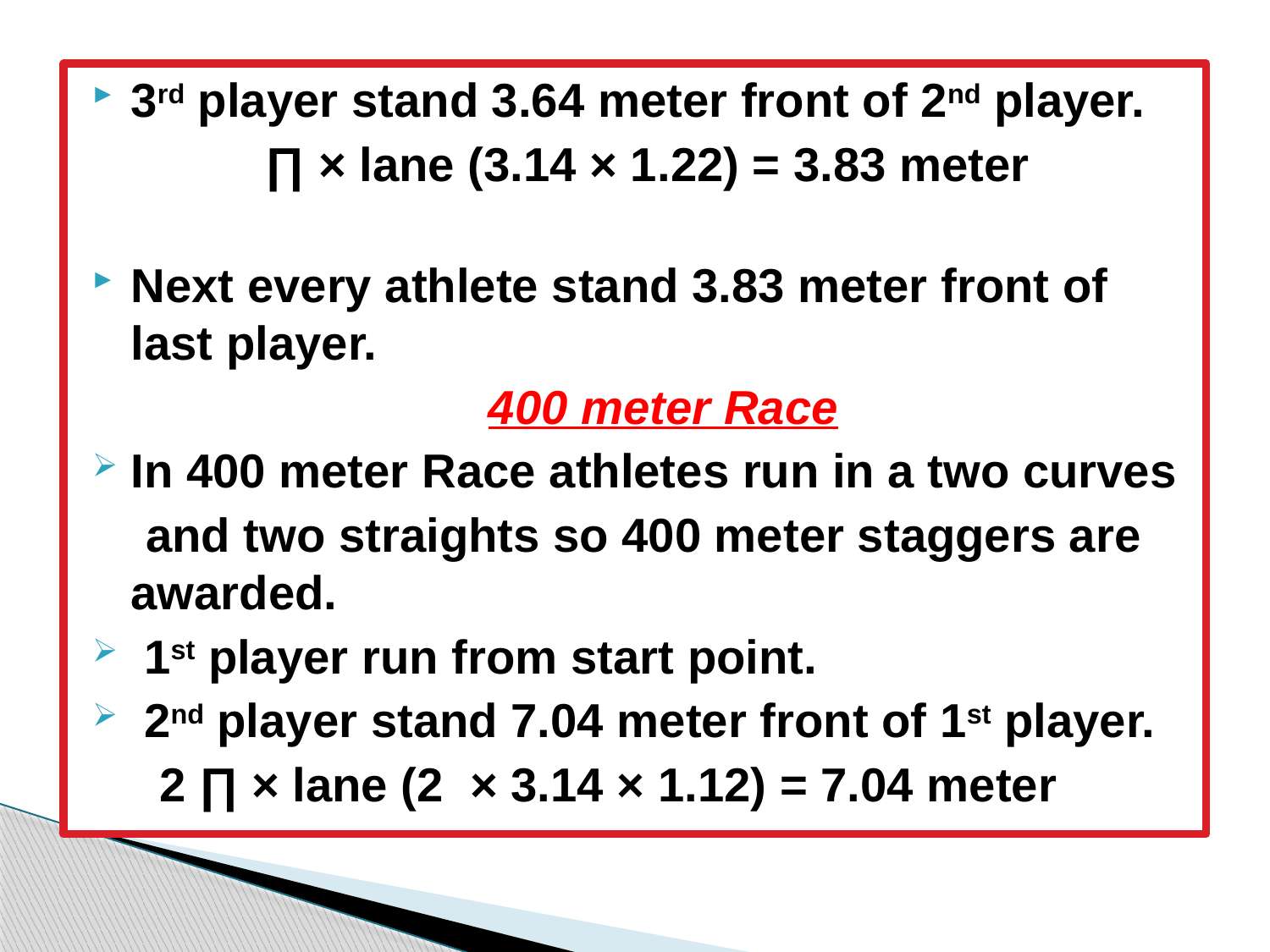

3rd player stand 3.64 meter front of 2nd player.
             ∏ × lane (3.14 × 1.22) = 3.83 meter
Next every athlete stand 3.83 meter front of last player.
   400 meter Race
In 400 meter Race athletes run in a two curves
    and two straights so 400 meter staggers are awarded.
 1st player run from start point.
 2nd player stand 7.04 meter front of 1st player.
     2 ∏ × lane (2  × 3.14 × 1.12) = 7.04 meter